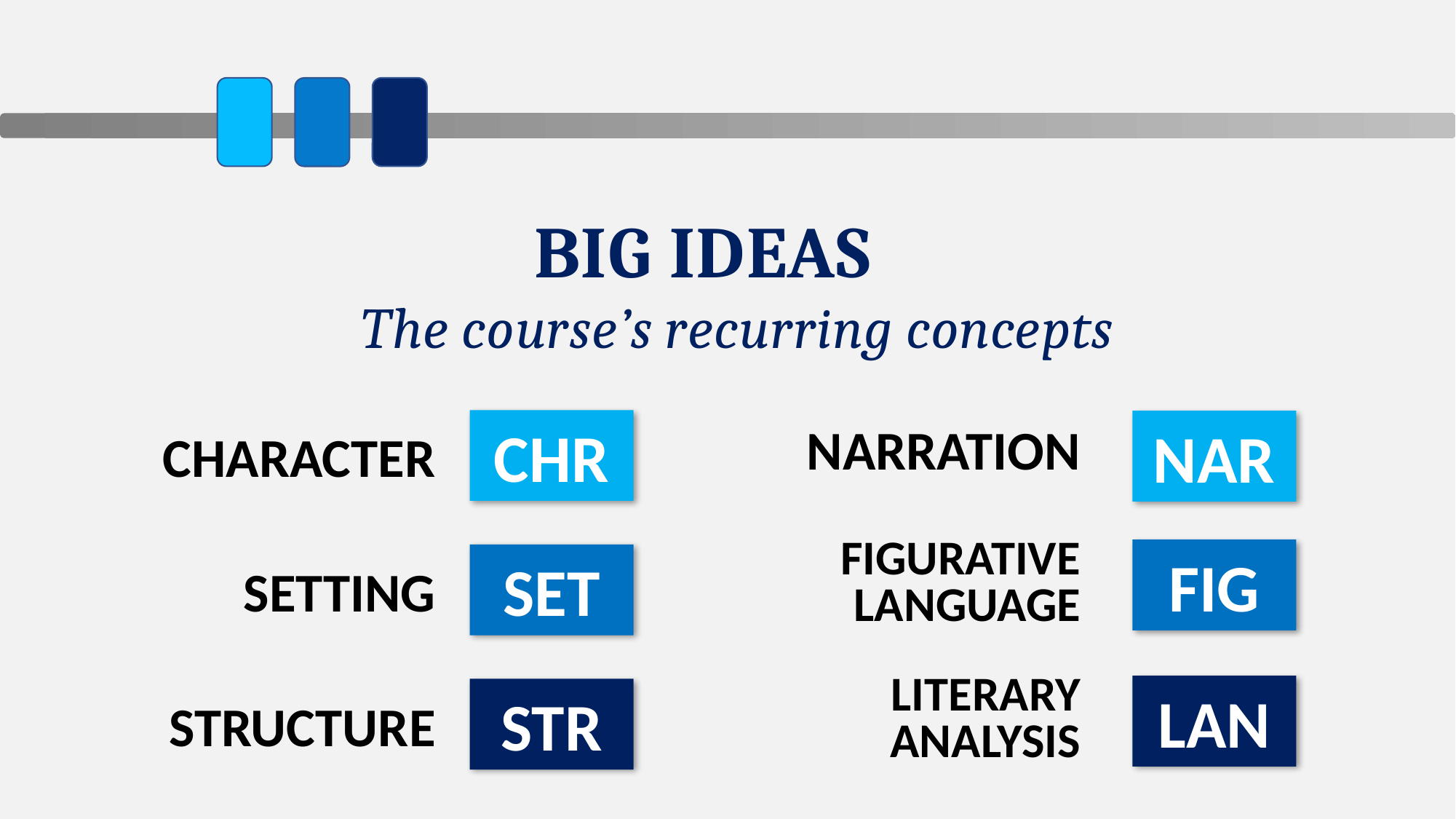

BIG IDEAS
The course’s recurring concepts
CHR
NARRATION
NAR
CHARACTER
FIGURATIVE
LANGUAGE
FIG
SET
SETTING
LITERARY ANALYSIS
LAN
STR
STRUCTURE